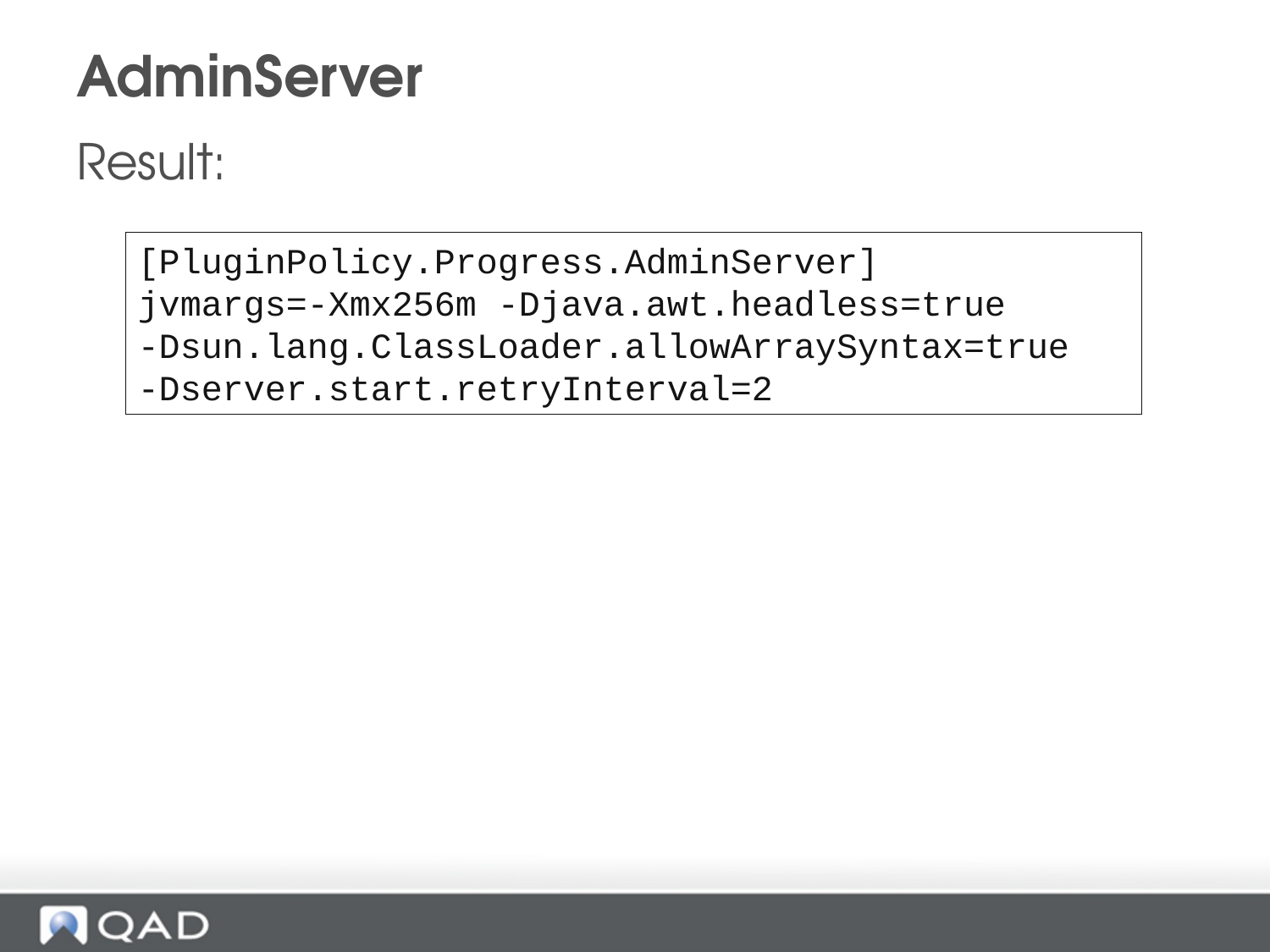

# AdminServer
Result:
[PluginPolicy.Progress.AdminServer]
jvmargs=-Xmx256m -Djava.awt.headless=true
-Dsun.lang.ClassLoader.allowArraySyntax=true
-Dserver.start.retryInterval=2